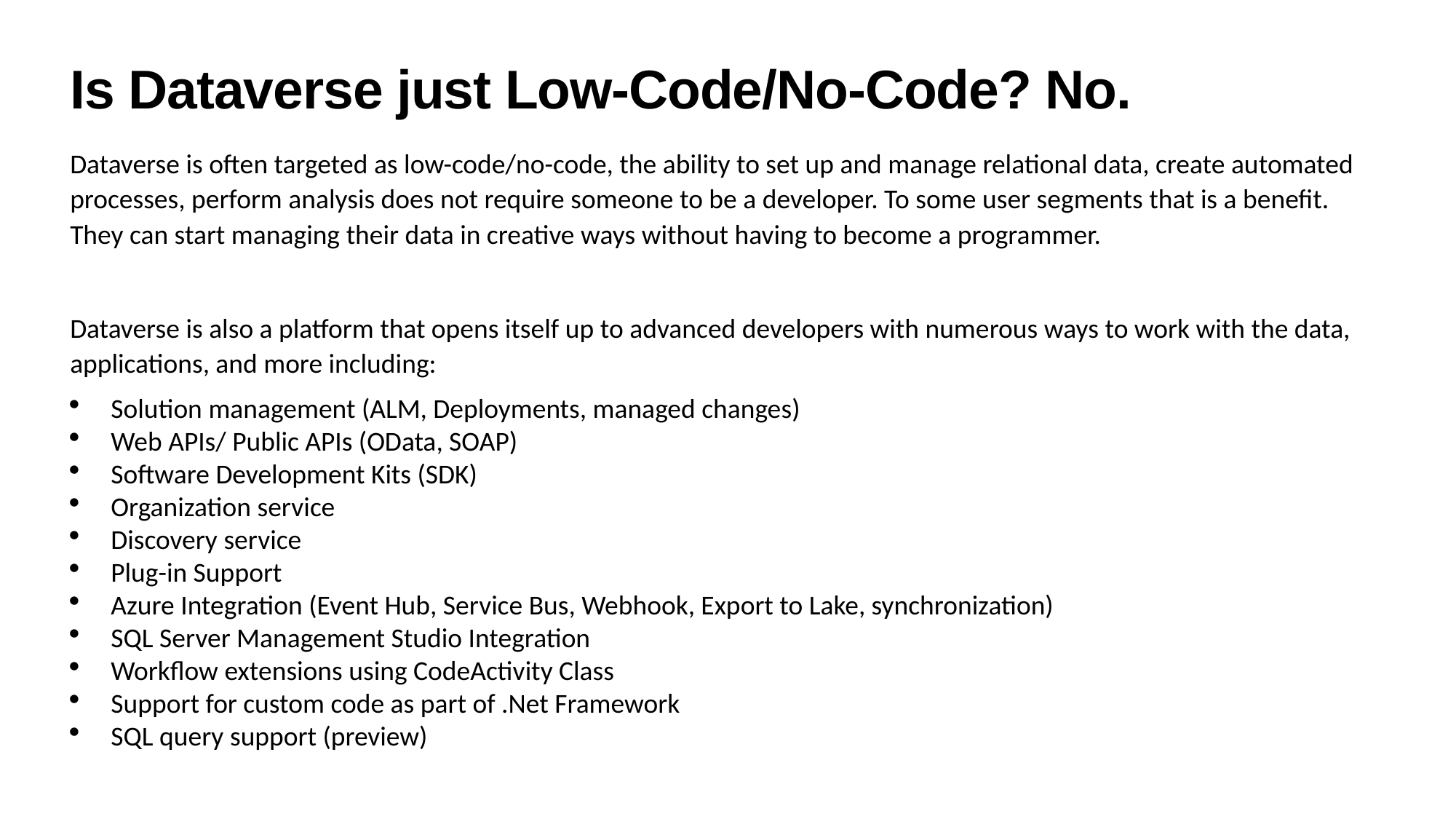

# Is Dataverse just Low-Code/No-Code? No.
Dataverse is often targeted as low-code/no-code, the ability to set up and manage relational data, create automated processes, perform analysis does not require someone to be a developer. To some user segments that is a benefit. They can start managing their data in creative ways without having to become a programmer.

Dataverse is also a platform that opens itself up to advanced developers with numerous ways to work with the data, applications, and more including:
Solution management (ALM, Deployments, managed changes)
Web APIs/ Public APIs (OData, SOAP)
Software Development Kits (SDK)
Organization service
Discovery service
Plug-in Support
Azure Integration (Event Hub, Service Bus, Webhook, Export to Lake, synchronization)
SQL Server Management Studio Integration
Workflow extensions using CodeActivity Class
Support for custom code as part of .Net Framework
SQL query support (preview)